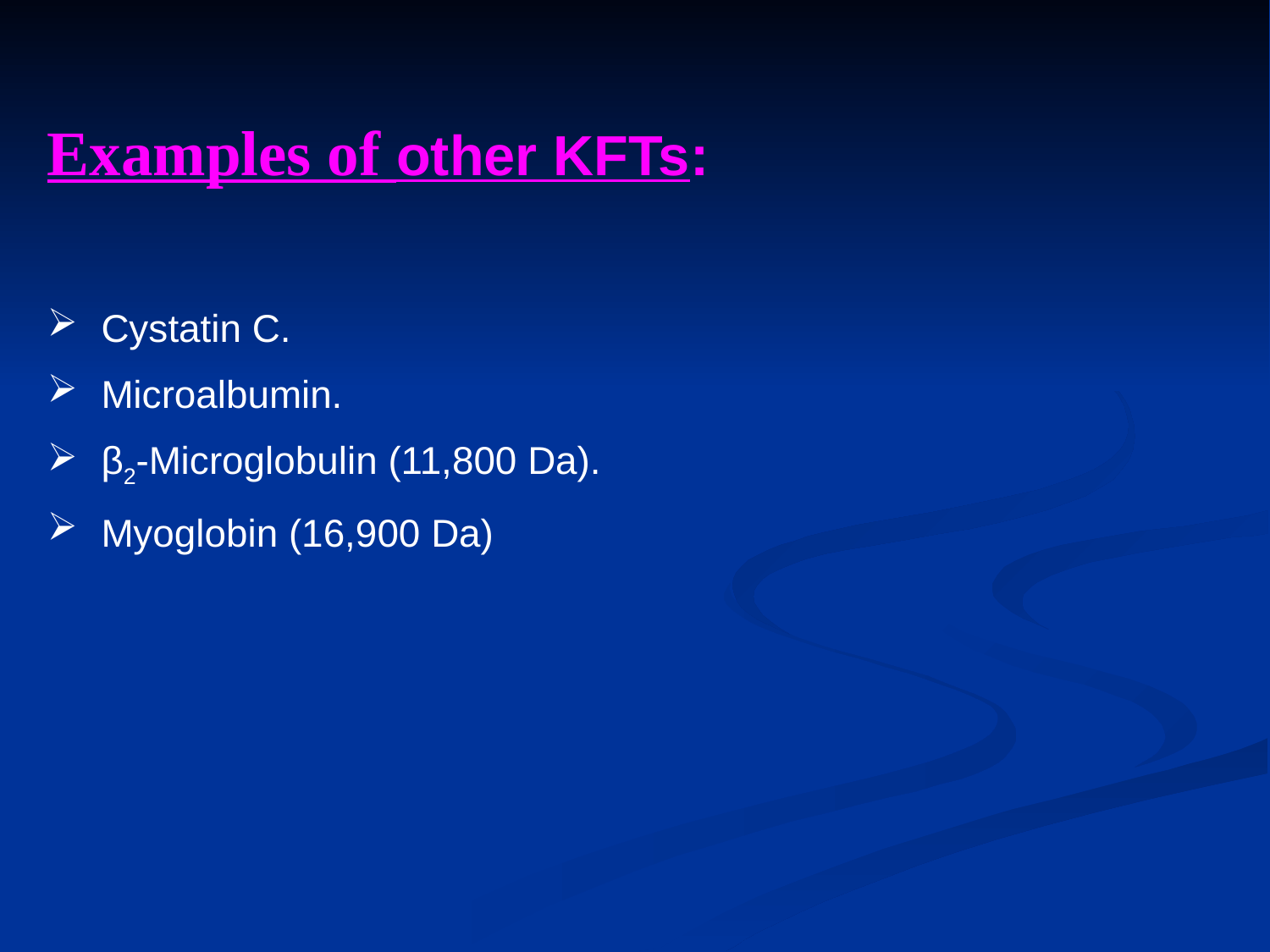

Examples of other KFTs:

Cystatin C.
Microalbumin.
β2-Microglobulin (11,800 Da).
Myoglobin (16,900 Da)